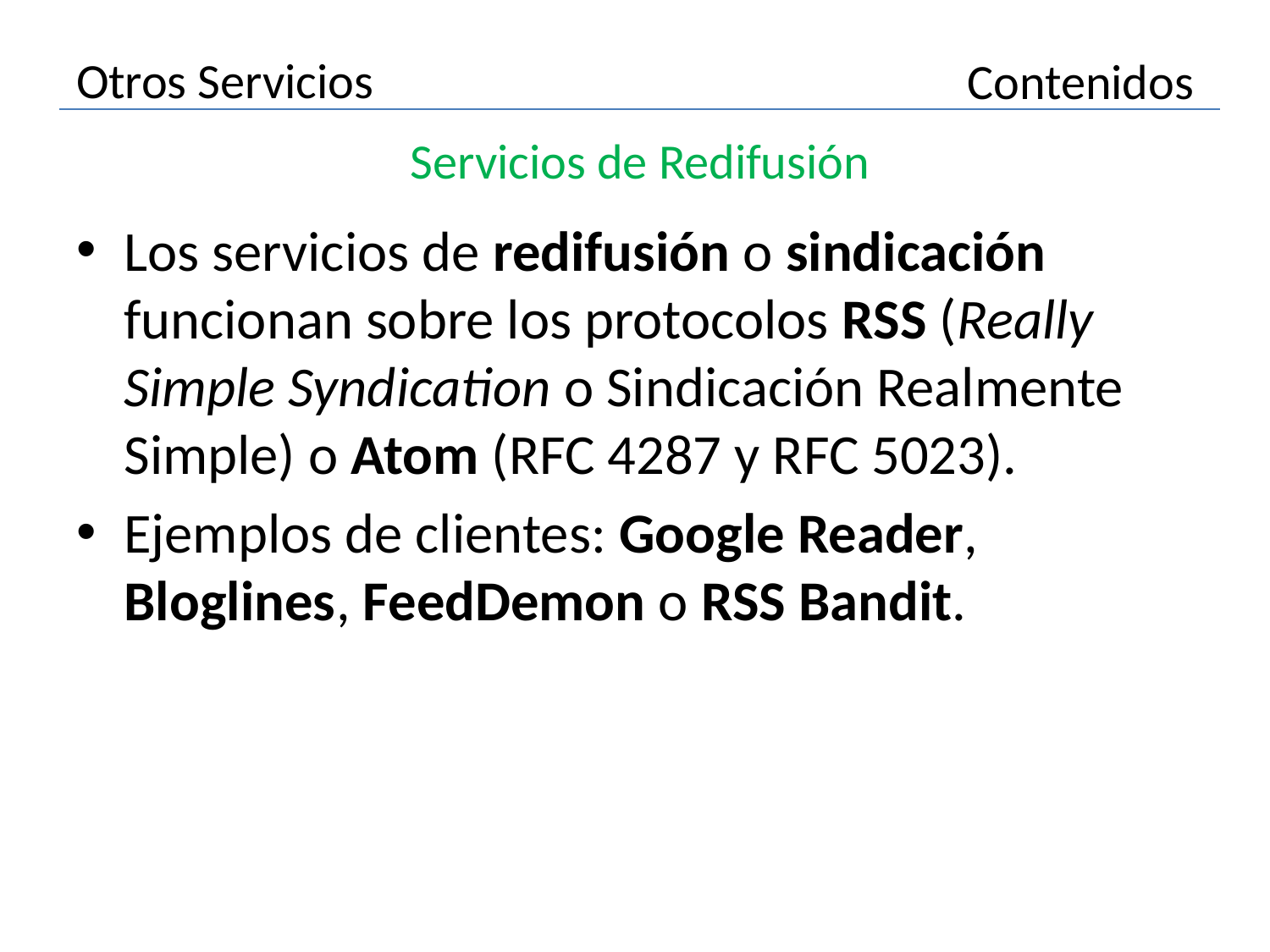

# Otros Servicios
Contenidos
Servicios de Redifusión
Los servicios de redifusión o sindicación funcionan sobre los protocolos RSS (Really Simple Syndication o Sindicación Realmente Simple) o Atom (RFC 4287 y RFC 5023).
Ejemplos de clientes: Google Reader, Bloglines, FeedDemon o RSS Bandit.